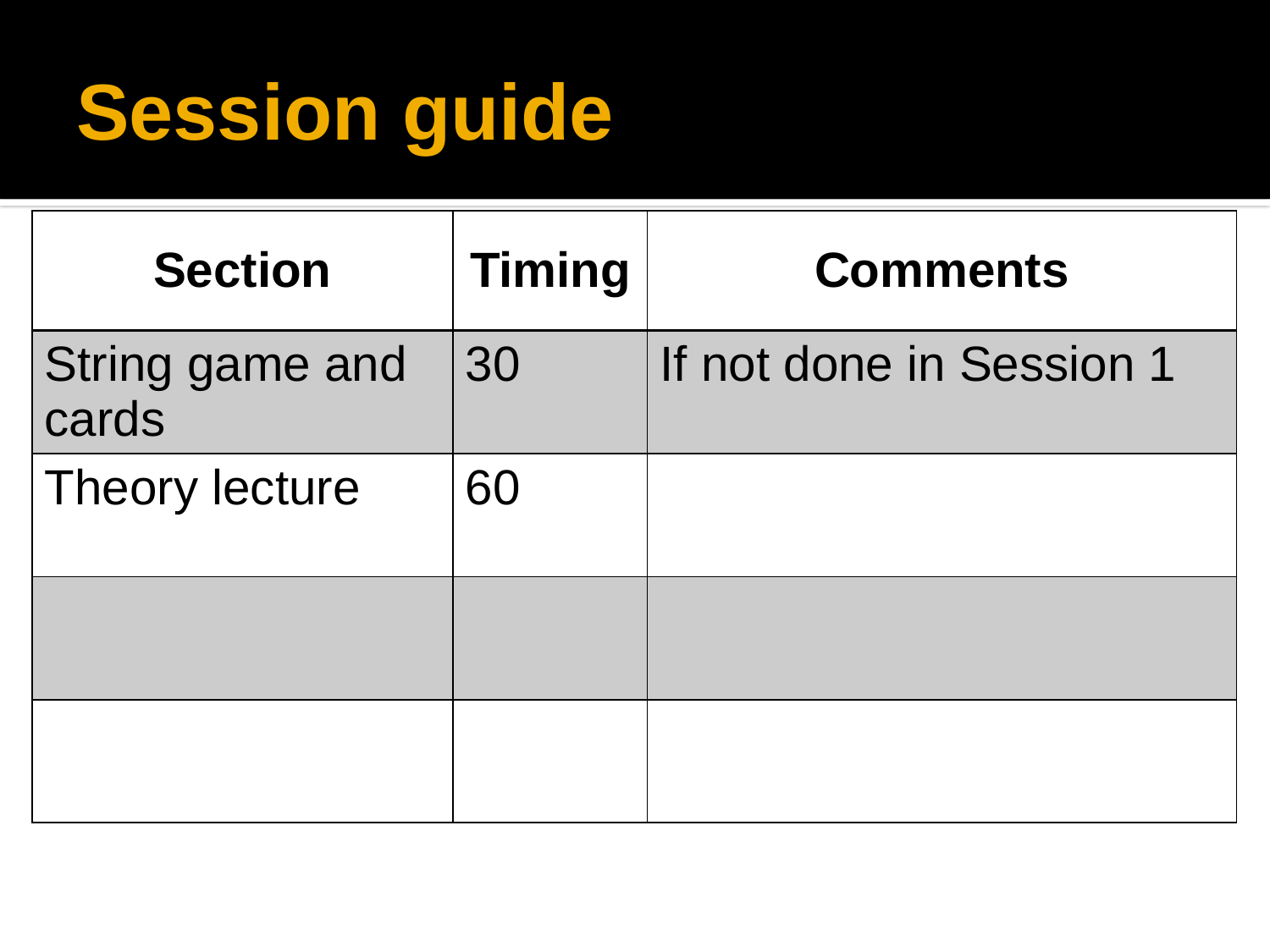

# Session guide
| Section | Timing | Comments |
| --- | --- | --- |
| String game and cards | 30 | If not done in Session 1 |
| Theory lecture | 60 |  |
|  |  |  |
|  |  |  |